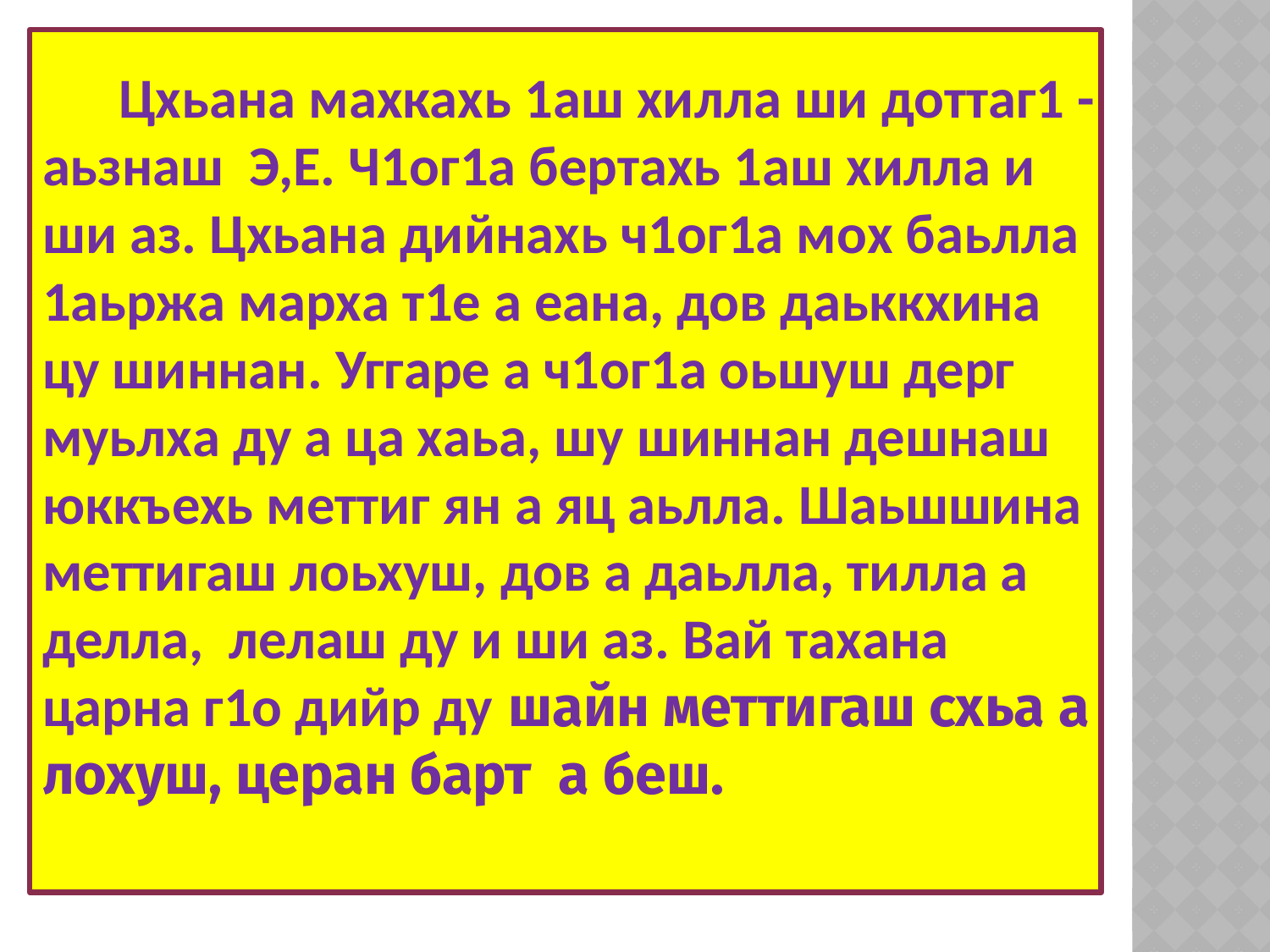

Цхьана махкахь 1аш хилла ши доттаг1 - аьзнаш  Э,Е. Ч1ог1а бертахь 1аш хилла и ши аз. Цхьана дийнахь ч1ог1а мох баьлла 1аьржа марха т1е а еана, дов даьккхина цу шиннан. Уггаре а ч1ог1а оьшуш дерг муьлха ду а ца хаьа, шу шиннан дешнаш юккъехь меттиг ян а яц аьлла. Шаьшшина меттигаш лоьхуш, дов а даьлла, тилла а делла,  лелаш ду и ши аз. Вай тахана царна г1о дийр ду шайн меттигаш схьа а лохуш, церан барт  а беш.